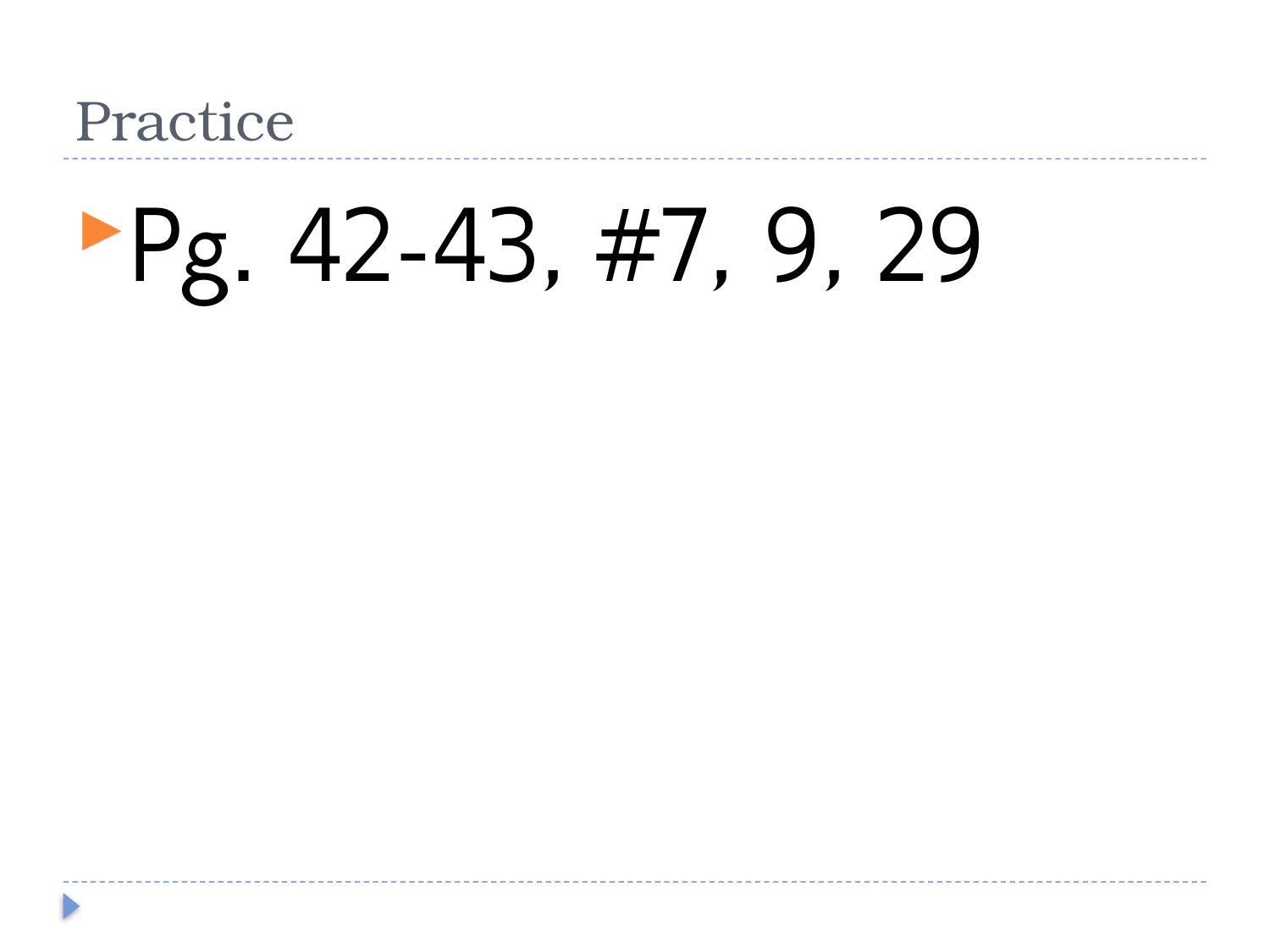

# Practice
Pg. 42-43, #7, 9, 29